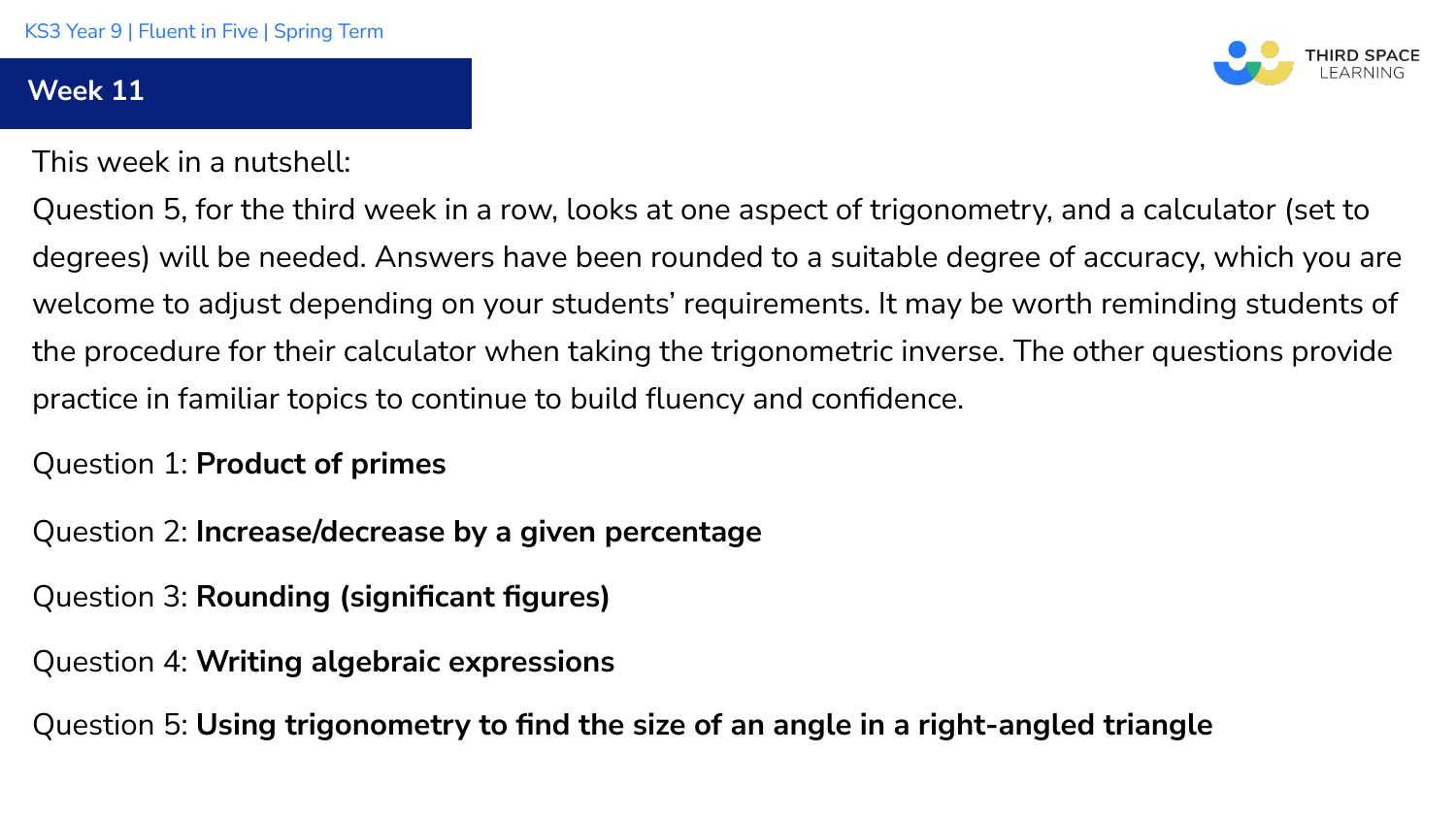

Week 11
| This week in a nutshell: Question 5, for the third week in a row, looks at one aspect of trigonometry, and a calculator (set to degrees) will be needed. Answers have been rounded to a suitable degree of accuracy, which you are welcome to adjust depending on your students’ requirements. It may be worth reminding students of the procedure for their calculator when taking the trigonometric inverse. The other questions provide practice in familiar topics to continue to build fluency and confidence. |
| --- |
| Question 1: Product of primes |
| Question 2: Increase/decrease by a given percentage |
| Question 3: Rounding (significant figures) |
| Question 4: Writing algebraic expressions |
| Question 5: Using trigonometry to find the size of an angle in a right-angled triangle |